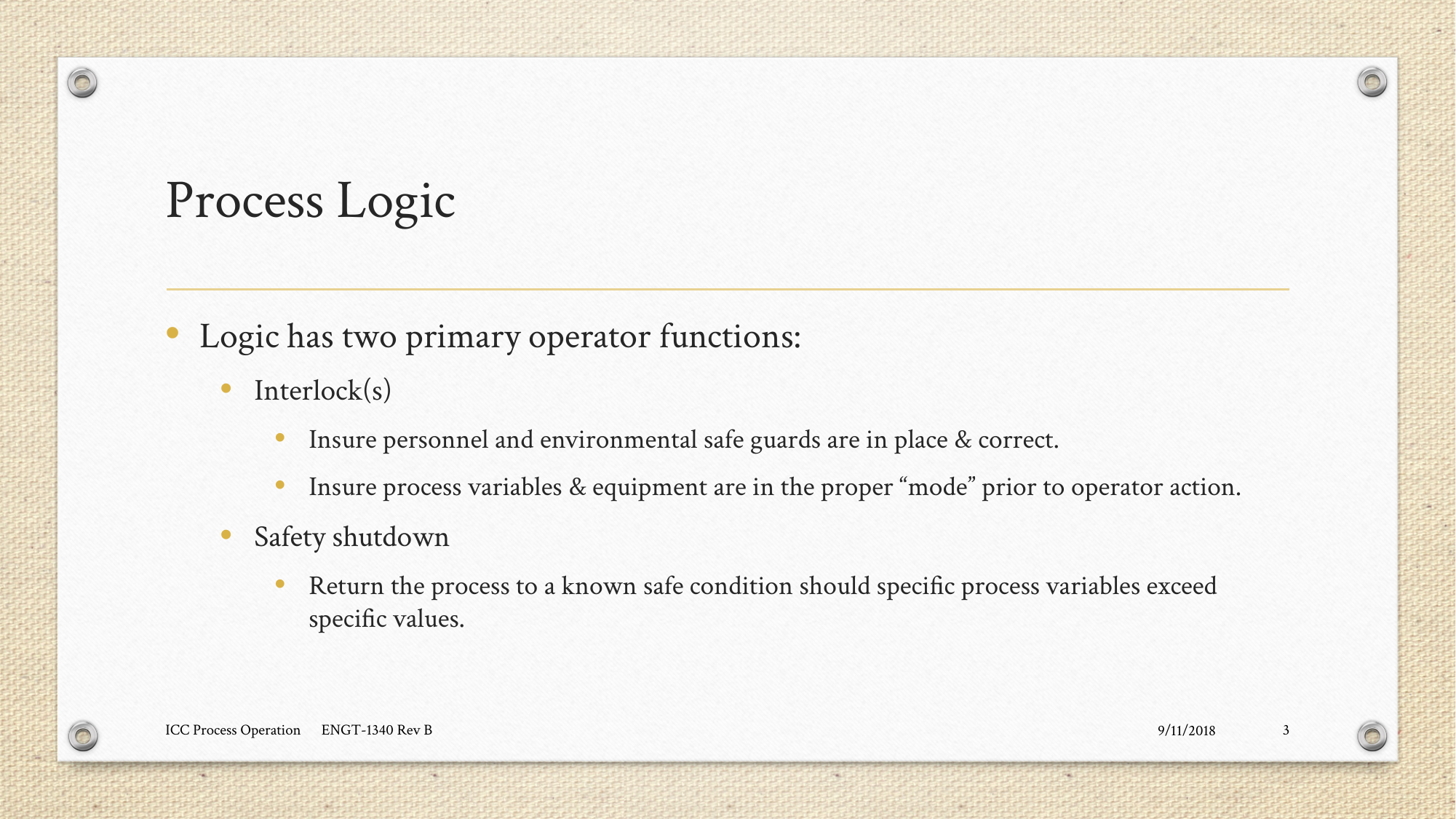

# Process Logic
Logic has two primary operator functions:
Interlock(s)
Insure personnel and environmental safe guards are in place & correct.
Insure process variables & equipment are in the proper “mode” prior to operator action.
Safety shutdown
Return the process to a known safe condition should specific process variables exceed specific values.
ICC Process Operation      ENGT-1340 Rev B
9/11/2018
3